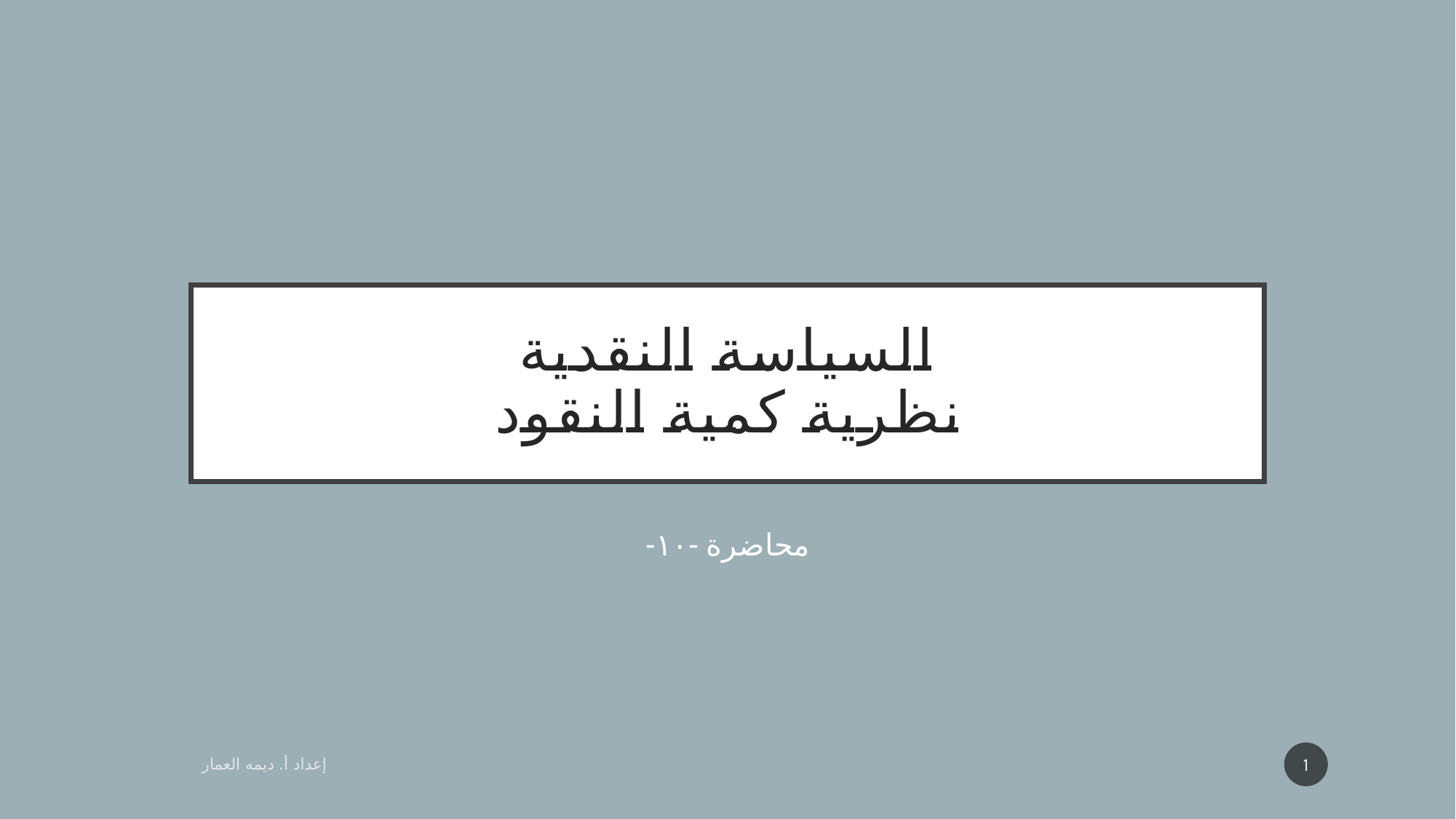

# السياسة النقدية نظرية كمية النقود
محاضرة -١٠-
1
إعداد أ. ديمه العمار